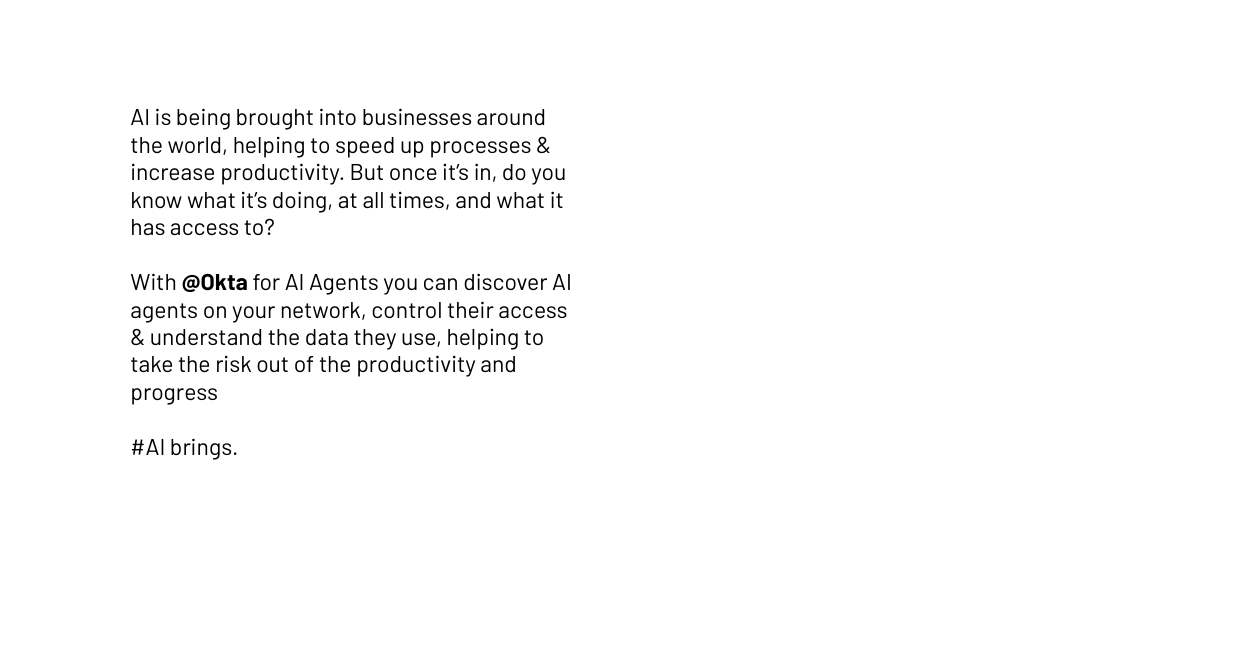

AI is being brought into businesses around the world, helping to speed up processes & increase productivity. But once it’s in, do you know what it’s doing, at all times, and what it has access to?

With @Okta for AI Agents you can discover AI agents on your network, control their access & understand the data they use, helping to take the risk out of the productivity and progress

#AI brings.